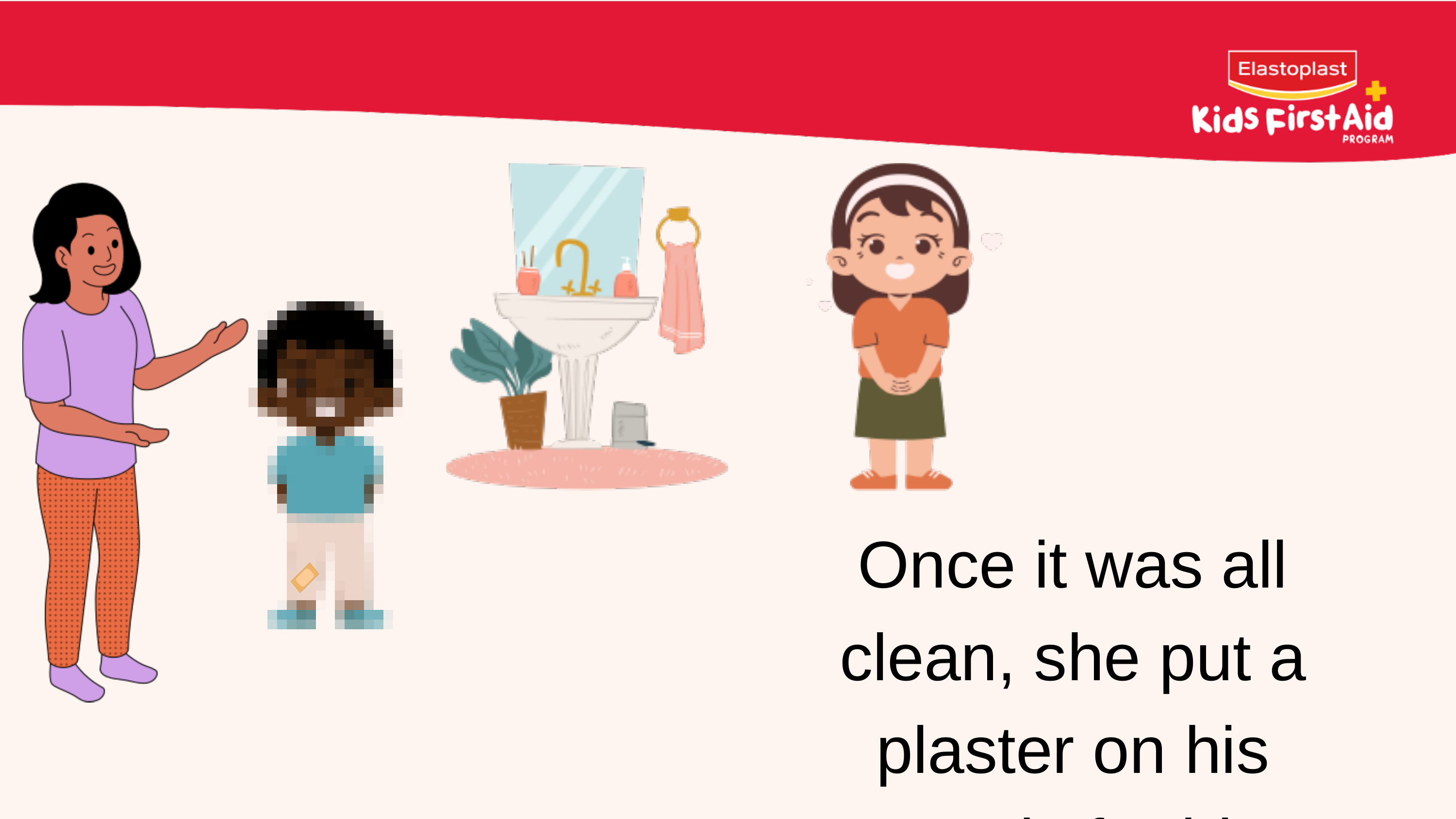

Once it was all clean, she put a plaster on his wounds for him.

38